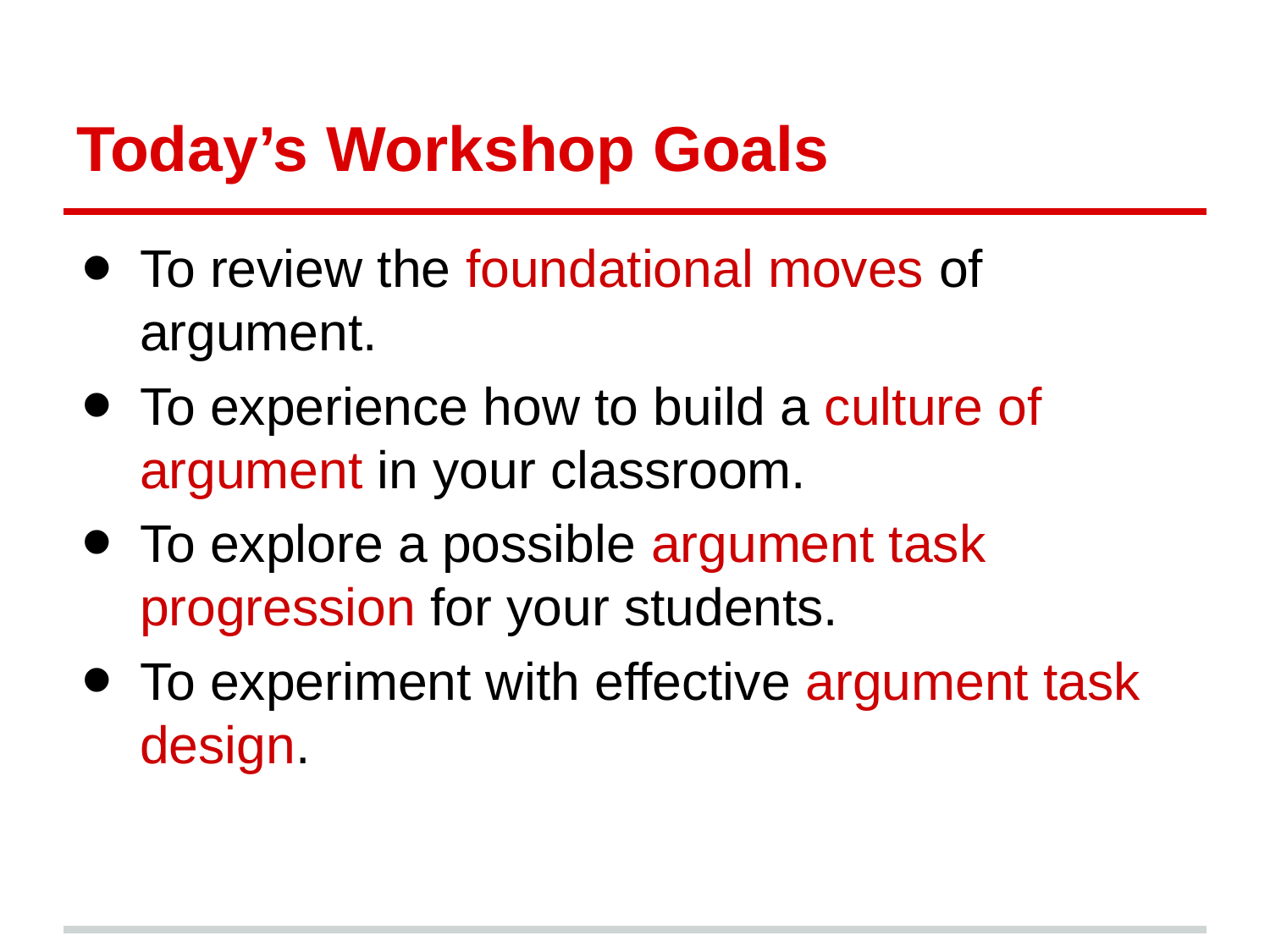

# Today’s Workshop Goals
To review the foundational moves of argument.
To experience how to build a culture of argument in your classroom.
To explore a possible argument task progression for your students.
To experiment with effective argument task design.